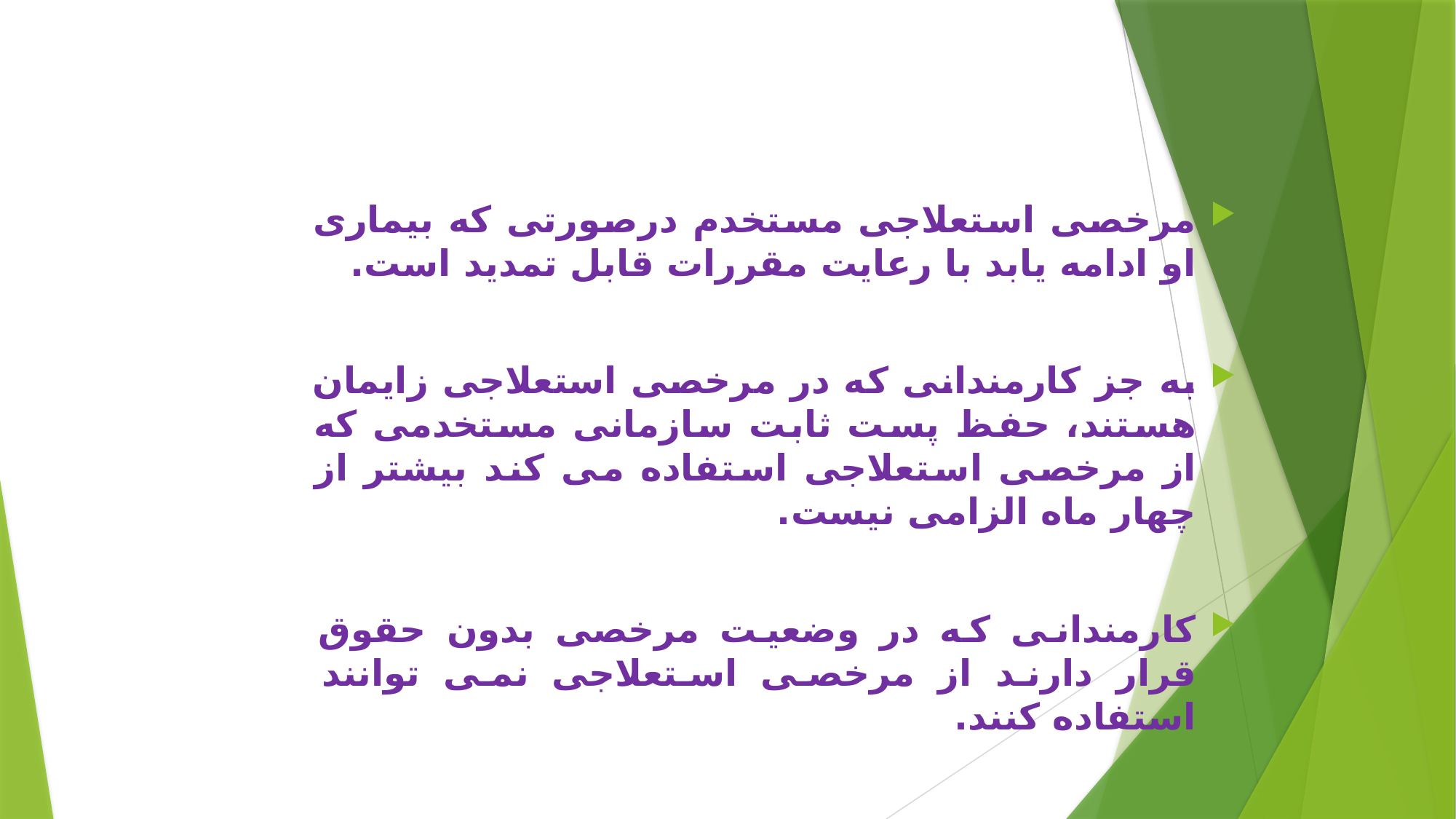

مرخصی استعلاجی مستخدم درصورتی که بیماری او ادامه یابد با رعایت مقررات قابل تمدید است.

به جز کارمندانی که در مرخصی استعلاجی زایمان هستند، حفظ پست ثابت سازمانی مستخدمی که از مرخصی استعلاجی استفاده می کند بیشتر از چهار ماه الزامی نیست.

کارمندانی که در وضعیت مرخصی بدون حقوق قرار دارند از مرخصی استعلاجی نمی توانند استفاده کنند.